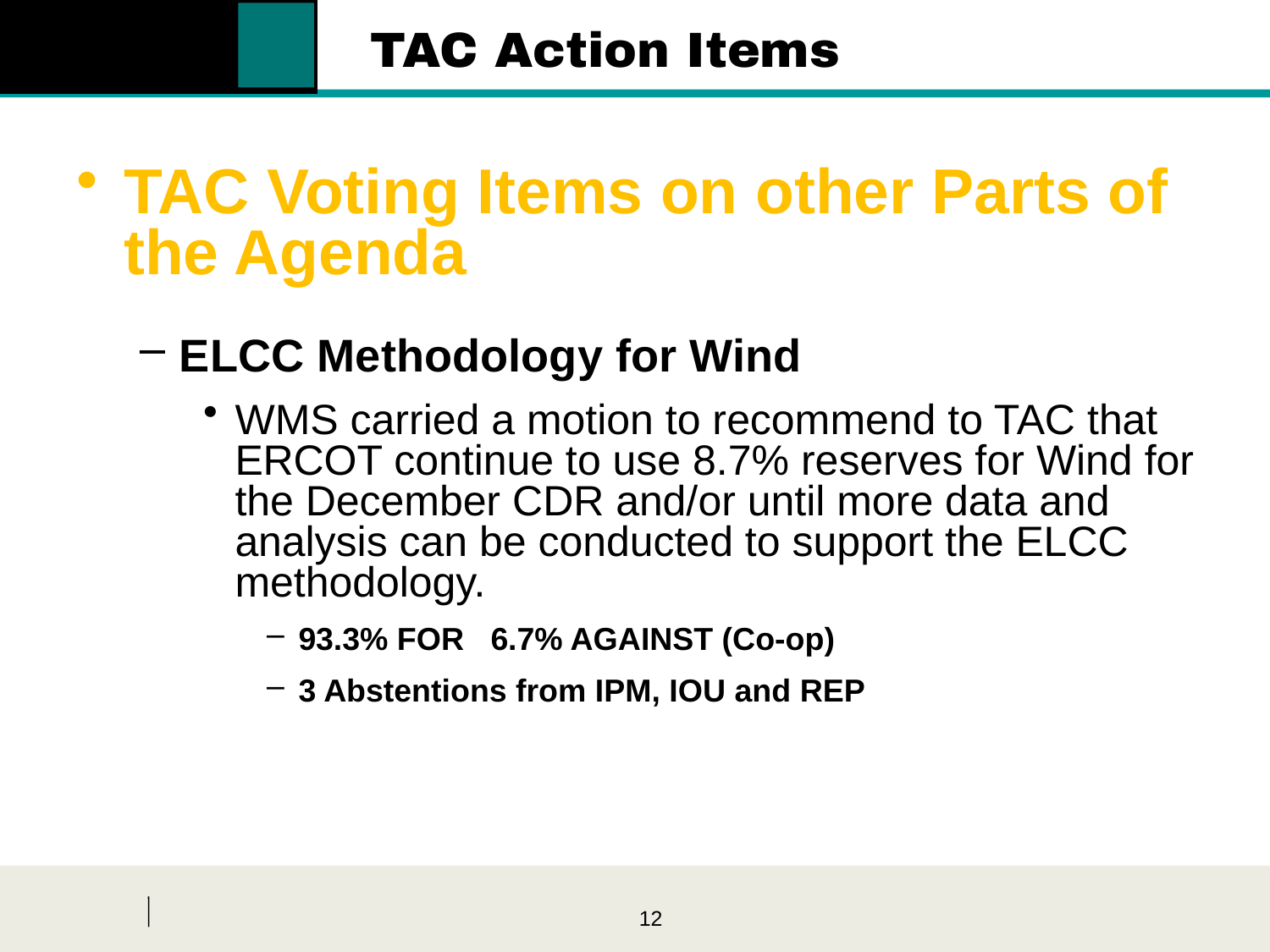

# TAC Action Items
TAC Voting Items on other Parts of the Agenda

ELCC Methodology for Wind
WMS carried a motion to recommend to TAC that ERCOT continue to use 8.7% reserves for Wind for the December CDR and/or until more data and analysis can be conducted to support the ELCC methodology.
93.3% FOR   6.7% AGAINST (Co-op)
3 Abstentions from IPM, IOU and REP